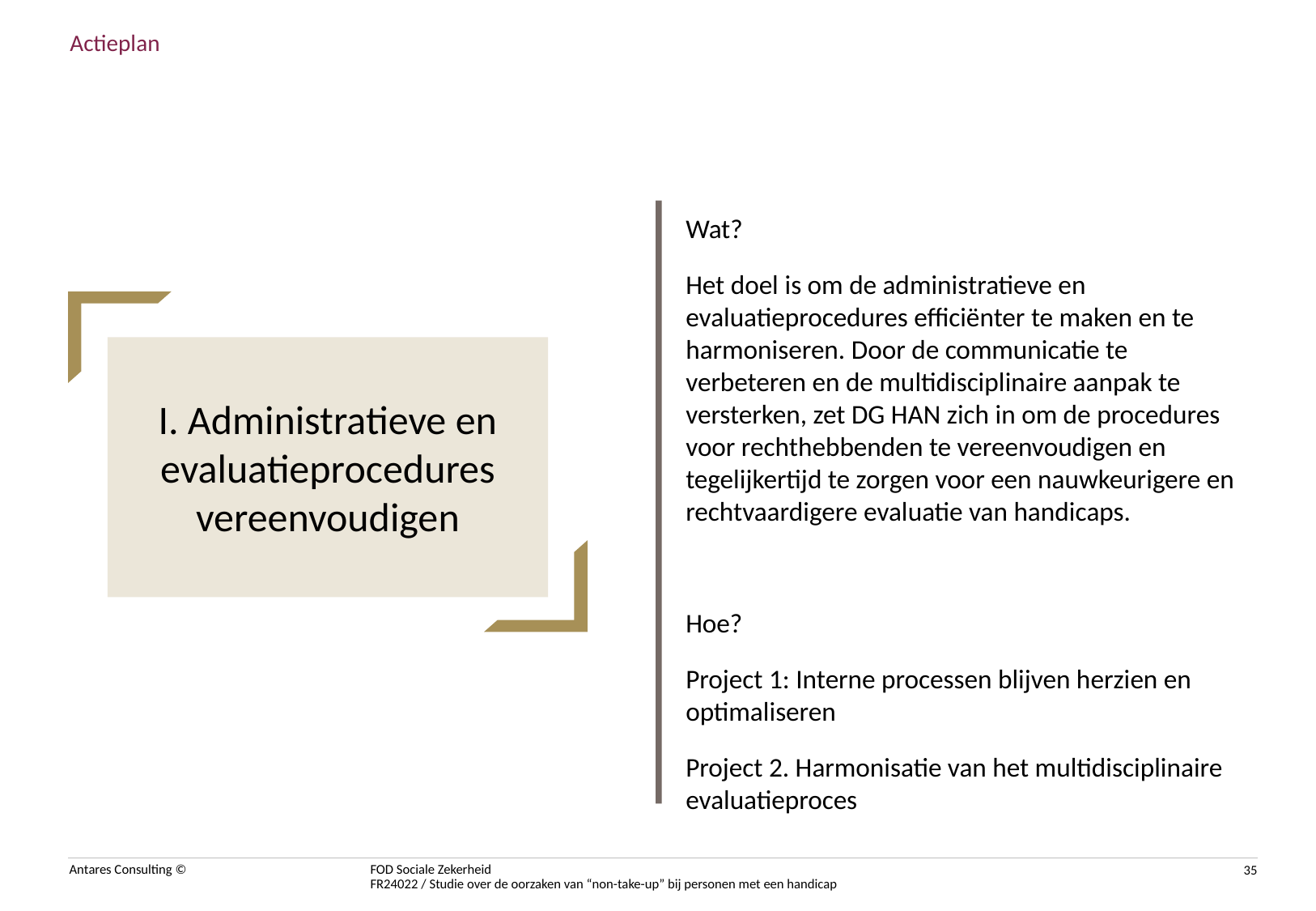

Actieplan

Wat?
Het doel is om de administratieve en evaluatieprocedures efficiënter te maken en te harmoniseren. Door de communicatie te verbeteren en de multidisciplinaire aanpak te versterken, zet DG HAN zich in om de procedures voor rechthebbenden te vereenvoudigen en tegelijkertijd te zorgen voor een nauwkeurigere en rechtvaardigere evaluatie van handicaps.

Hoe?
Project 1: Interne processen blijven herzien en optimaliseren
Project 2. Harmonisatie van het multidisciplinaire evaluatieproces

I. Administratieve en evaluatieprocedures vereenvoudigen